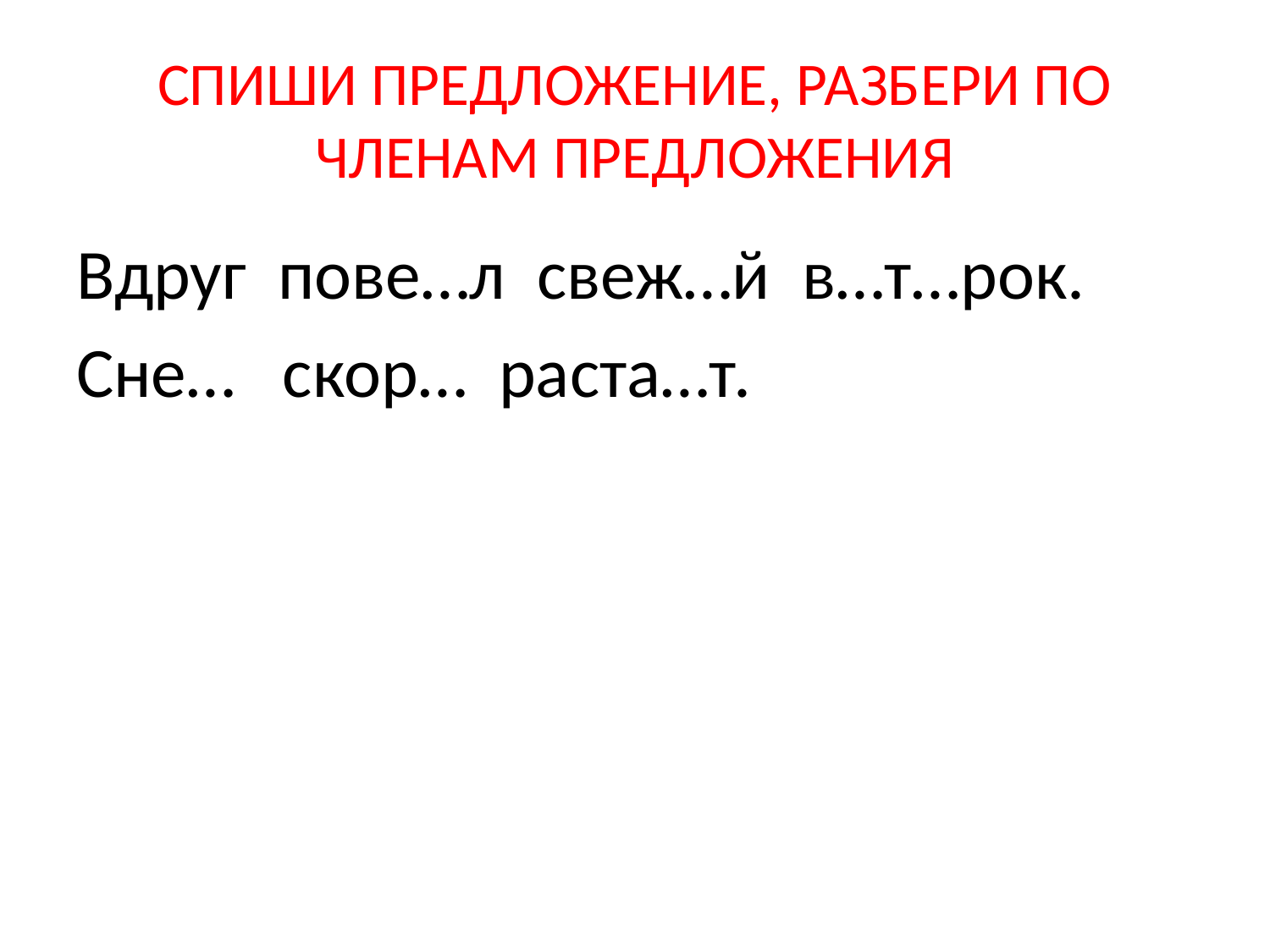

# СПИШИ ПРЕДЛОЖЕНИЕ, РАЗБЕРИ ПО ЧЛЕНАМ ПРЕДЛОЖЕНИЯ
Вдруг  пове…л  свеж…й  в…т…рок.
Сне…   скор…  раста…т.